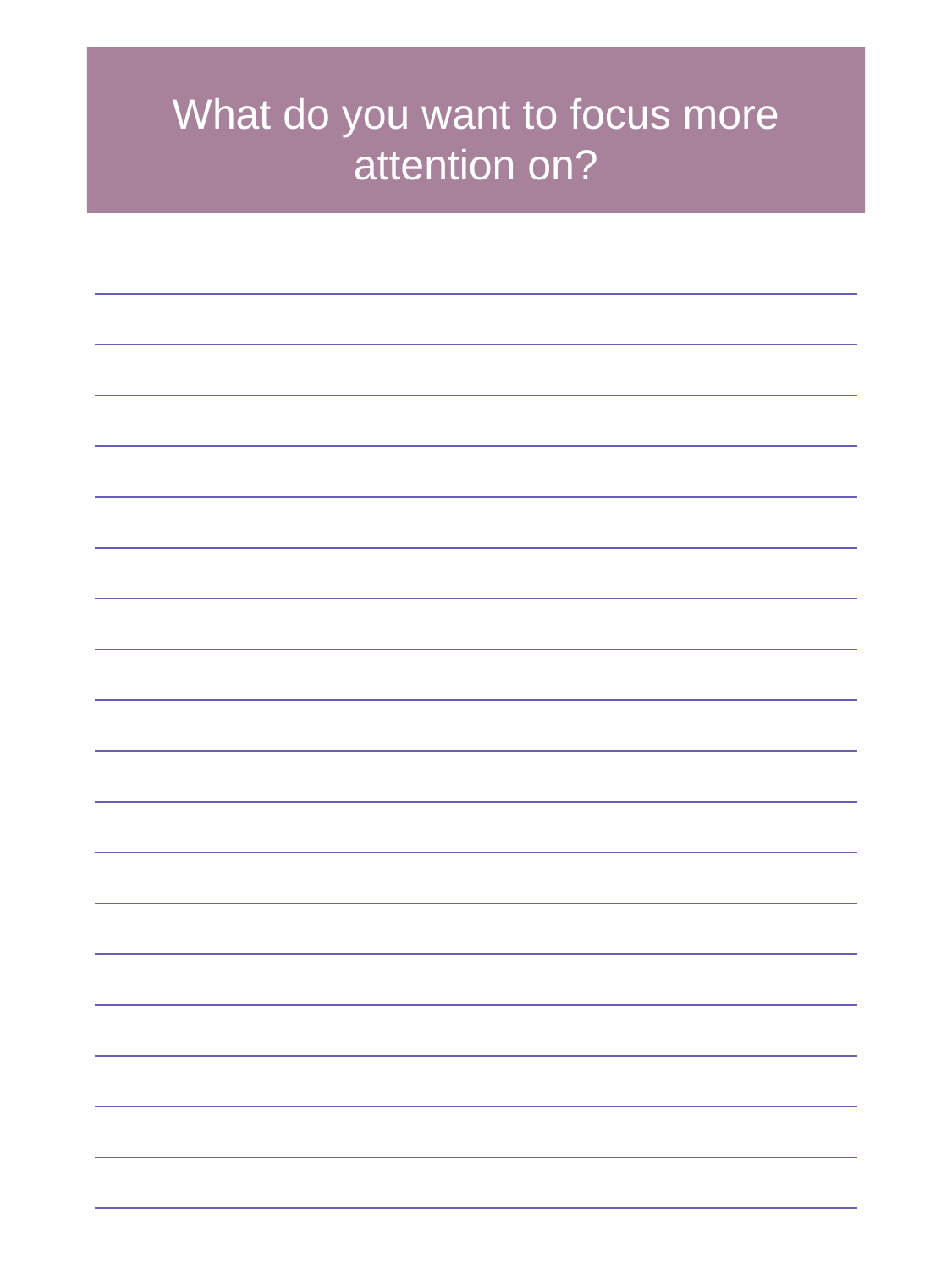

What do you want to focus more attention on?
|  |
| --- |
|  |
|  |
|  |
|  |
|  |
|  |
|  |
|  |
|  |
|  |
|  |
|  |
|  |
|  |
|  |
|  |
|  |